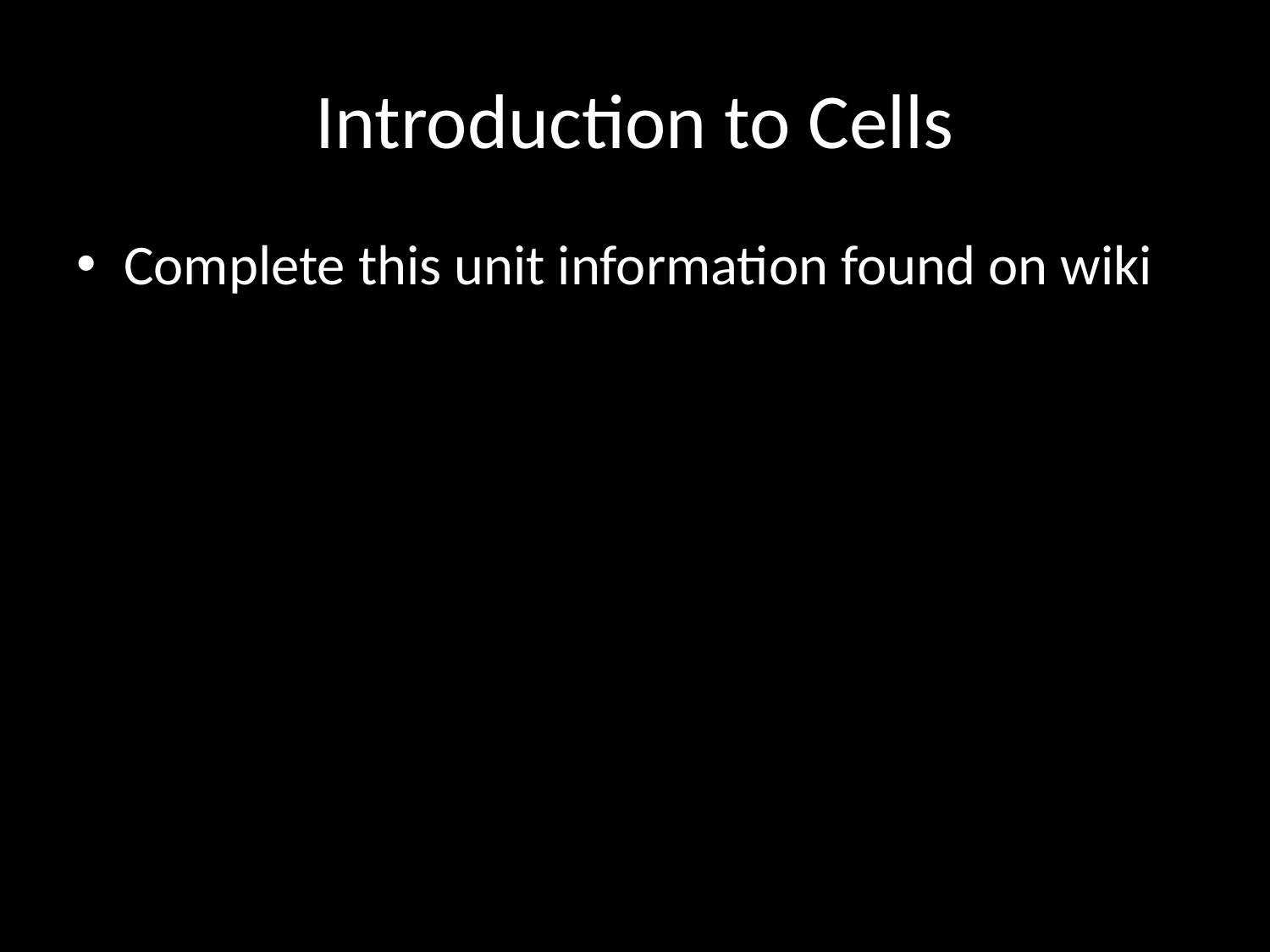

# Introduction to Cells
Complete this unit information found on wiki